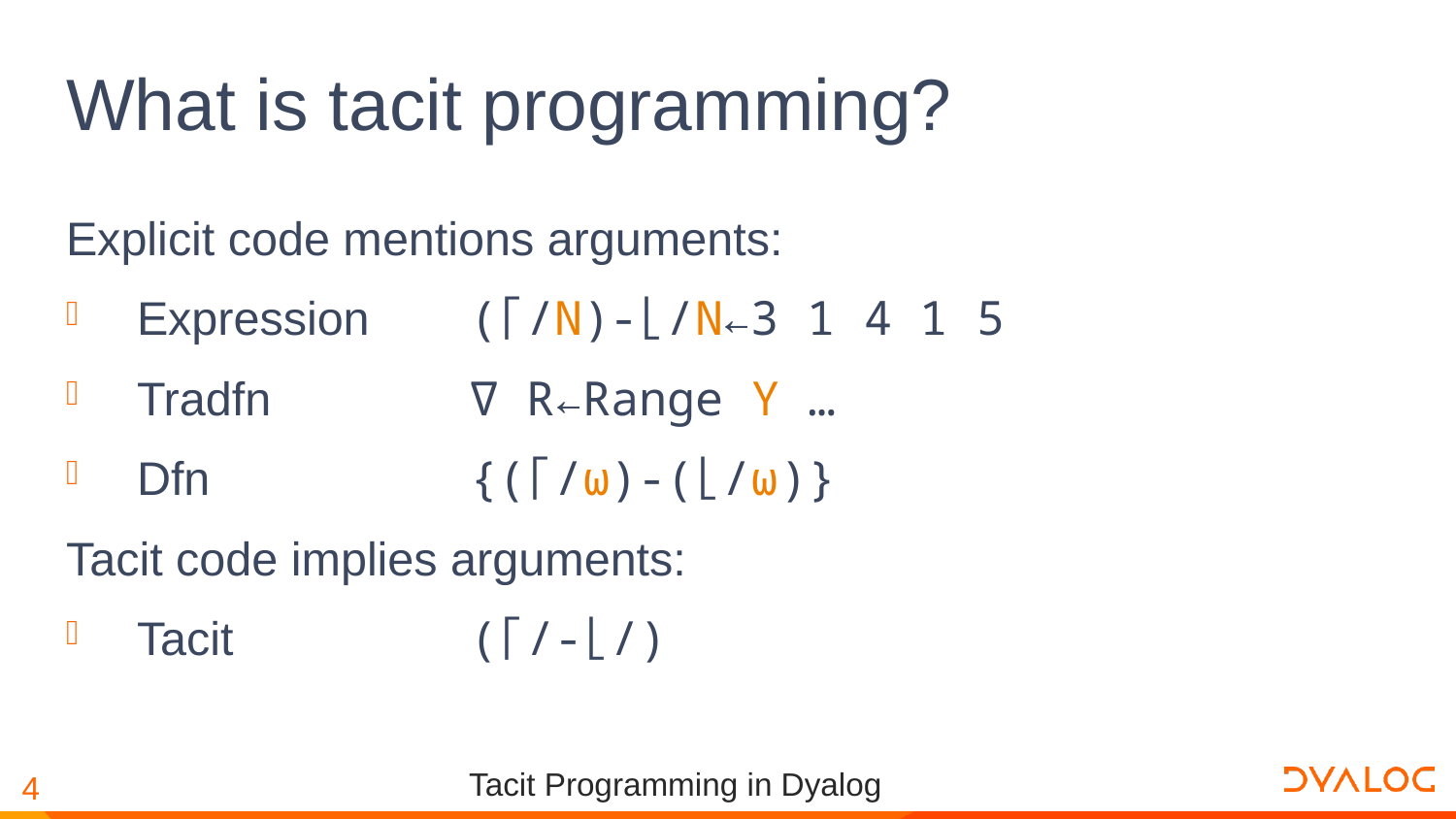

# What is tacit programming?
Explicit code mentions arguments:
Expression	(⌈/N)-⌊/N←3 1 4 1 5
Tradfn	∇ R←Range Y …
Dfn	{(⌈/⍵)-(⌊/⍵)}
Tacit code implies arguments:
Tacit	(⌈/-⌊/)